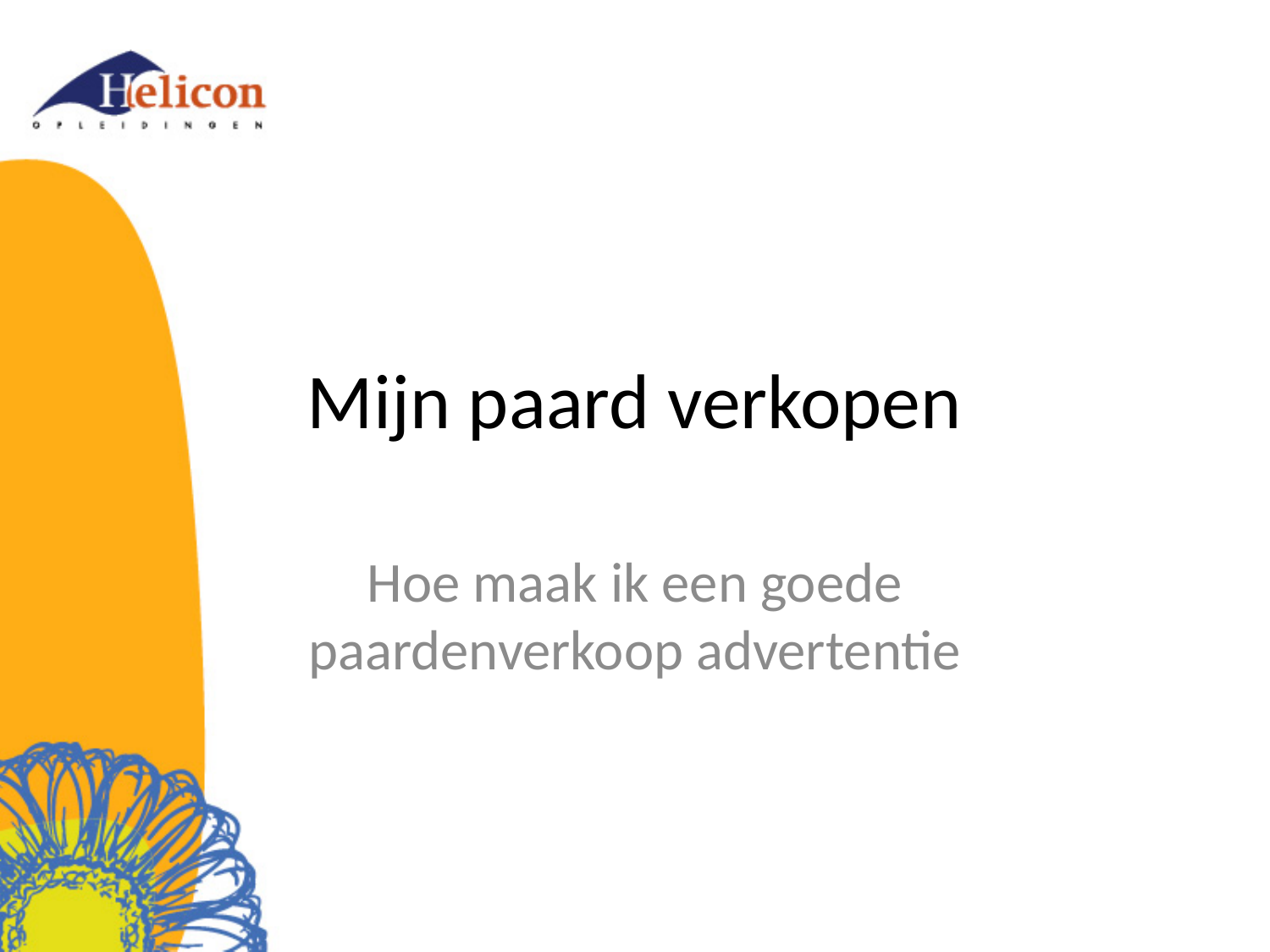

# Mijn paard verkopen
Hoe maak ik een goede paardenverkoop advertentie